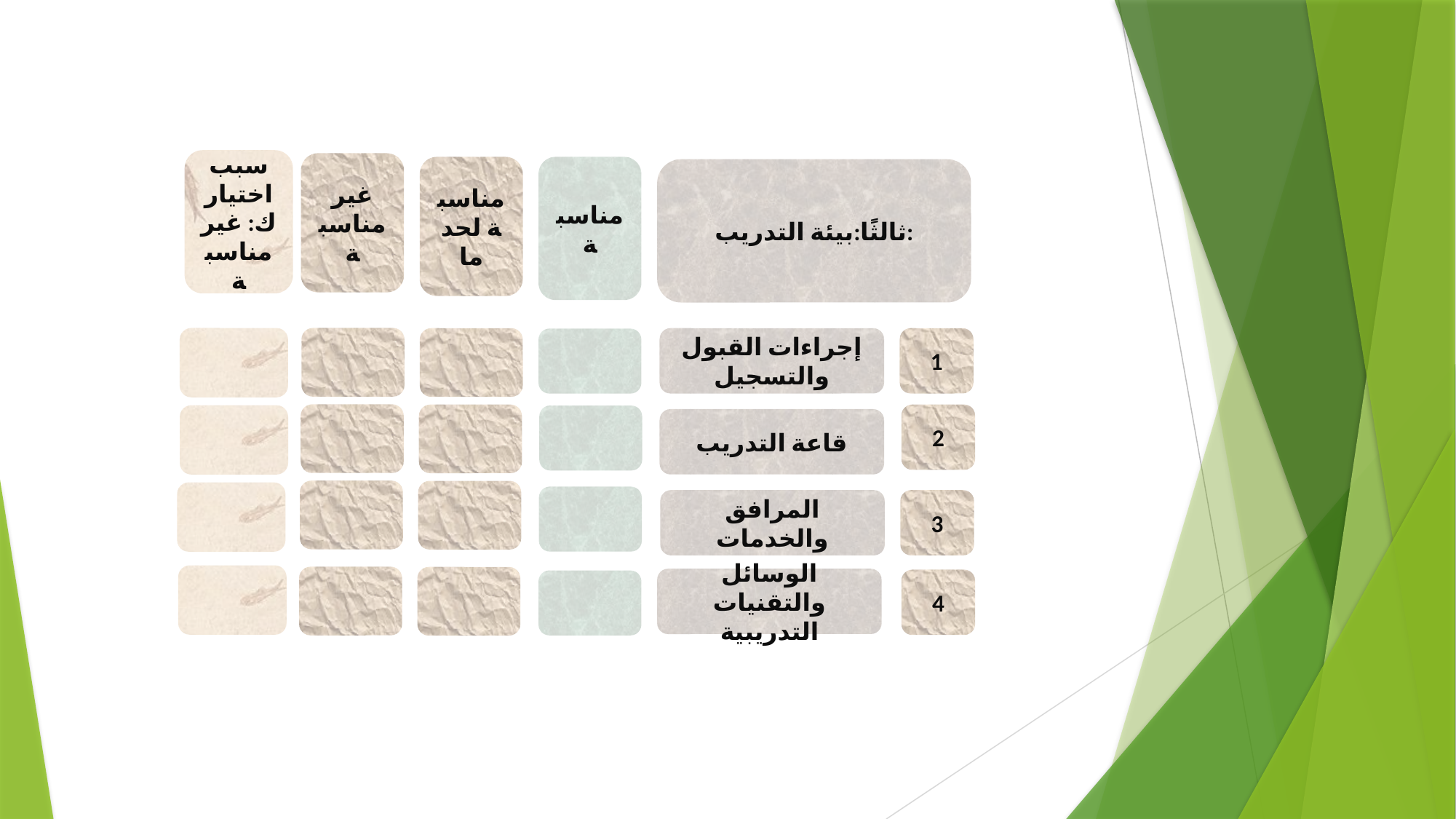

سبب اختيارك: غير مناسبة
غير مناسبة
مناسبة لحد ما
مناسبة
ثالثًا:بيئة التدريب:

إجراءات القبول والتسجيل
1

2

قاعة التدريب

المرافق والخدمات
3

الوسائل والتقنيات التدريبية
4